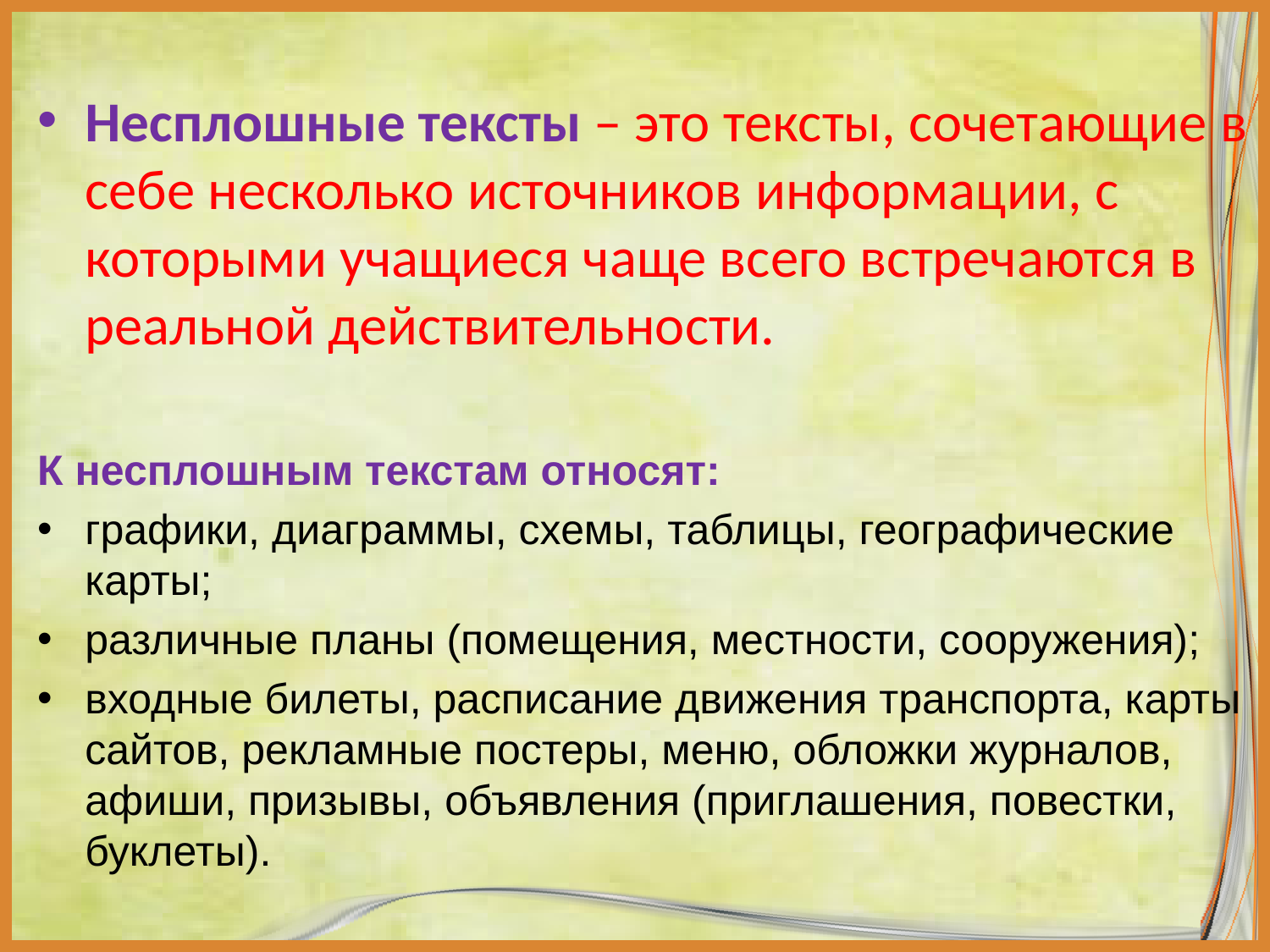

Несплошные тексты – это тексты, сочетающие в себе несколько источников информации, c которыми учащиеся чаще всего встречаются в реальной действительности.

К несплошным текстам относят:
графики, диаграммы, схемы, таблицы, географические карты;
различные планы (помещения, местности, сооружения);
входные билеты, расписание движения транспорта, карты сайтов, рекламные постеры, меню, обложки журналов, афиши, призывы, объявления (приглашения, повестки, буклеты).